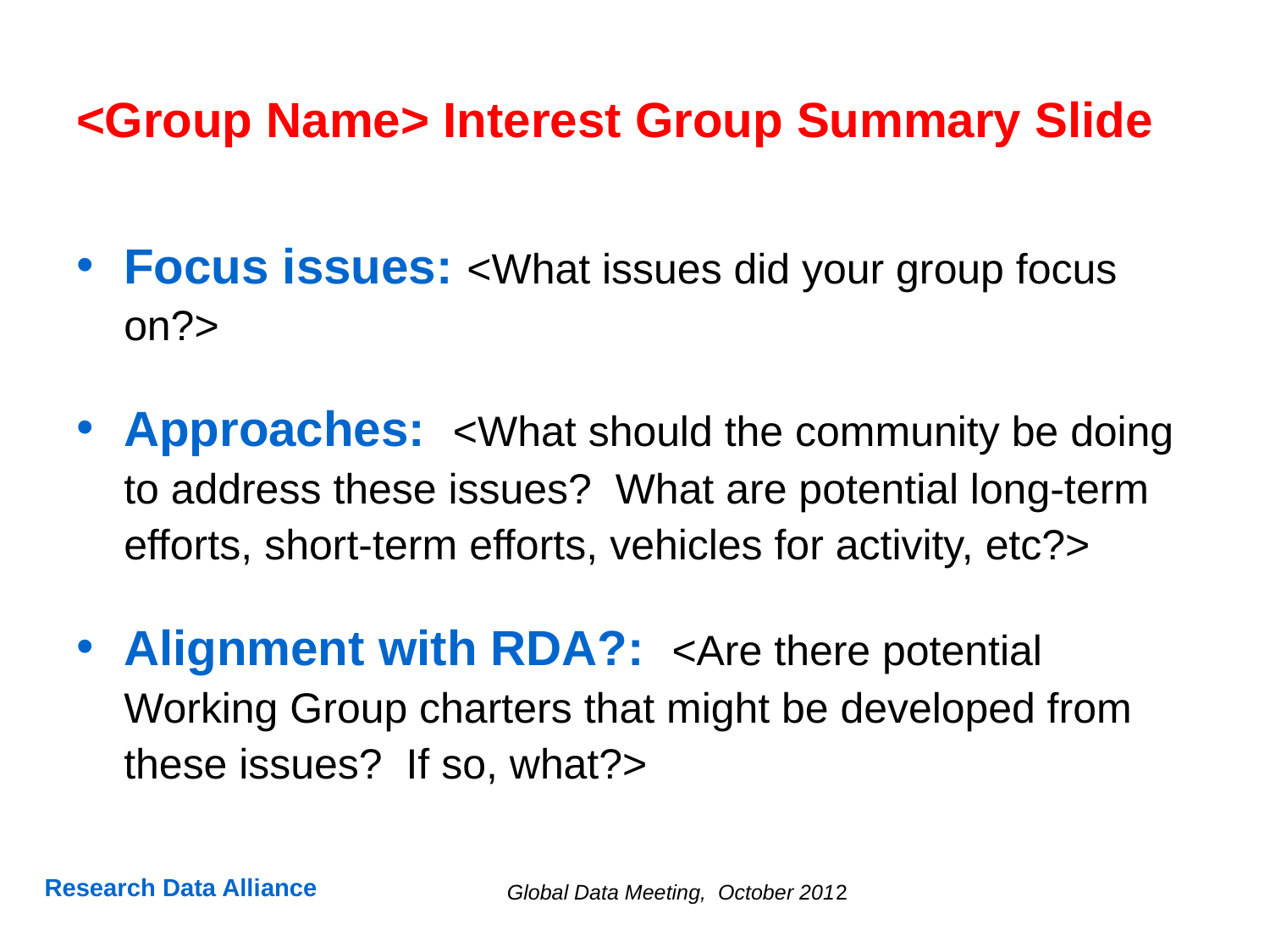

# <Group Name> Interest Group Summary Slide
Focus issues: <What issues did your group focus on?>
Approaches:  <What should the community be doing to address these issues?  What are potential long-term efforts, short-term efforts, vehicles for activity, etc?>
Alignment with RDA?:  <Are there potential Working Group charters that might be developed from these issues?  If so, what?>